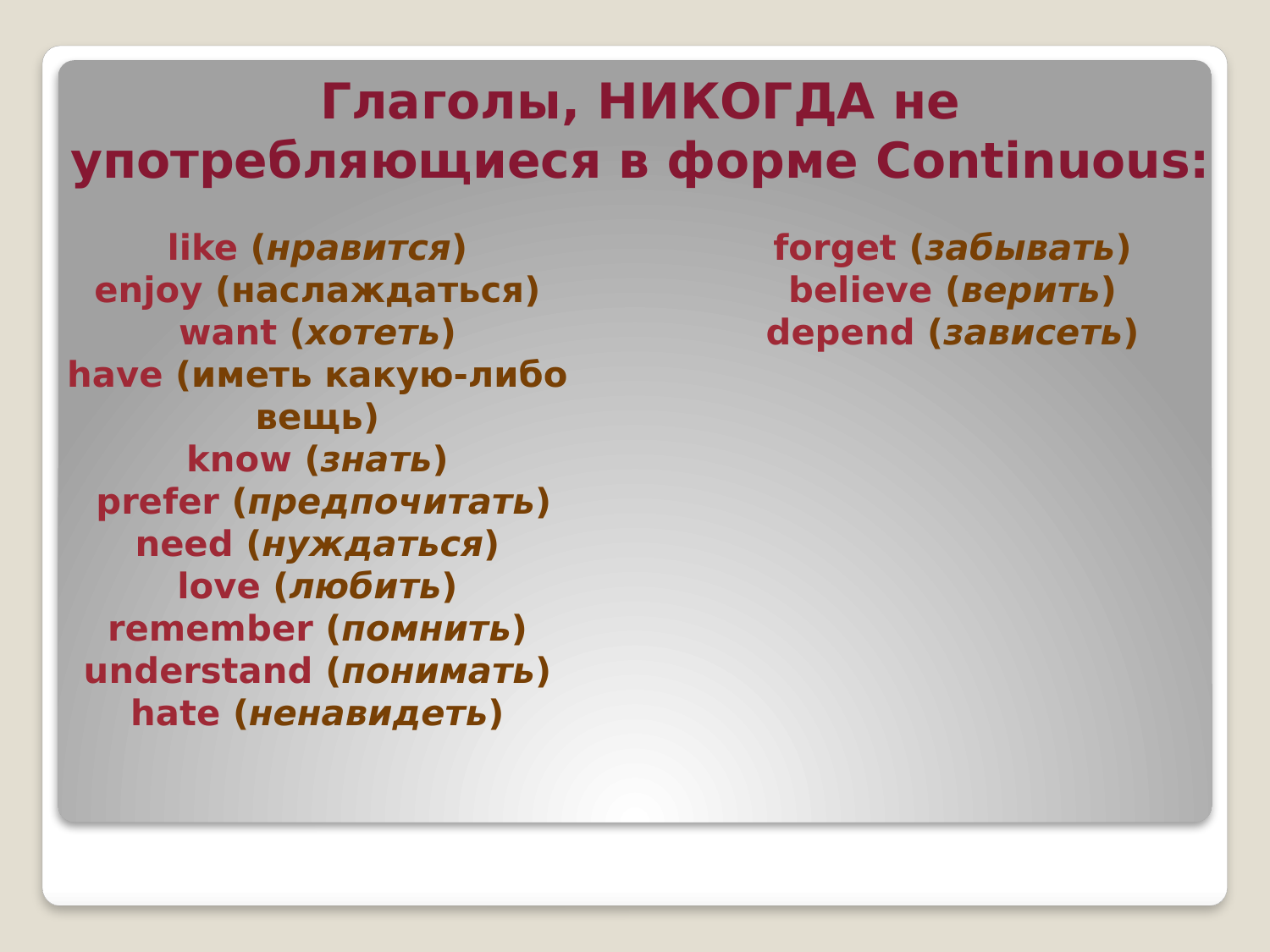

Глаголы, НИКОГДА не употребляющиеся в форме Continuous:
like (нравится)
enjoy (наслаждаться)
want (хотеть)
have (иметь какую-либо вещь)
know (знать)
 prefer (предпочитать)
need (нуждаться)
love (любить)
remember (помнить)
understand (понимать)
hate (ненавидеть)
forget (забывать)
believe (верить)
depend (зависеть)